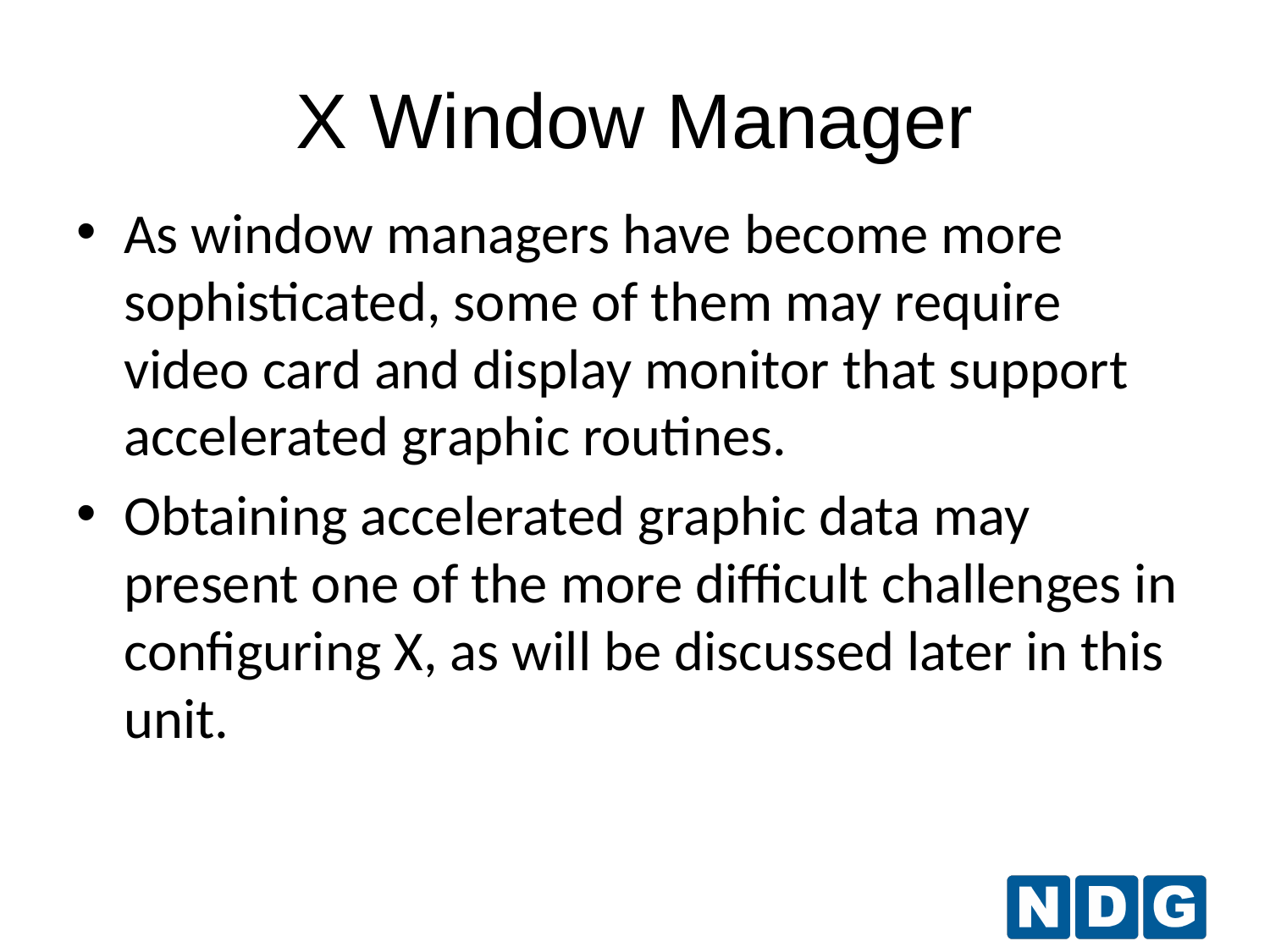

X Window Manager
As window managers have become more sophisticated, some of them may require video card and display monitor that support accelerated graphic routines.
Obtaining accelerated graphic data may present one of the more difficult challenges in configuring X, as will be discussed later in this unit.